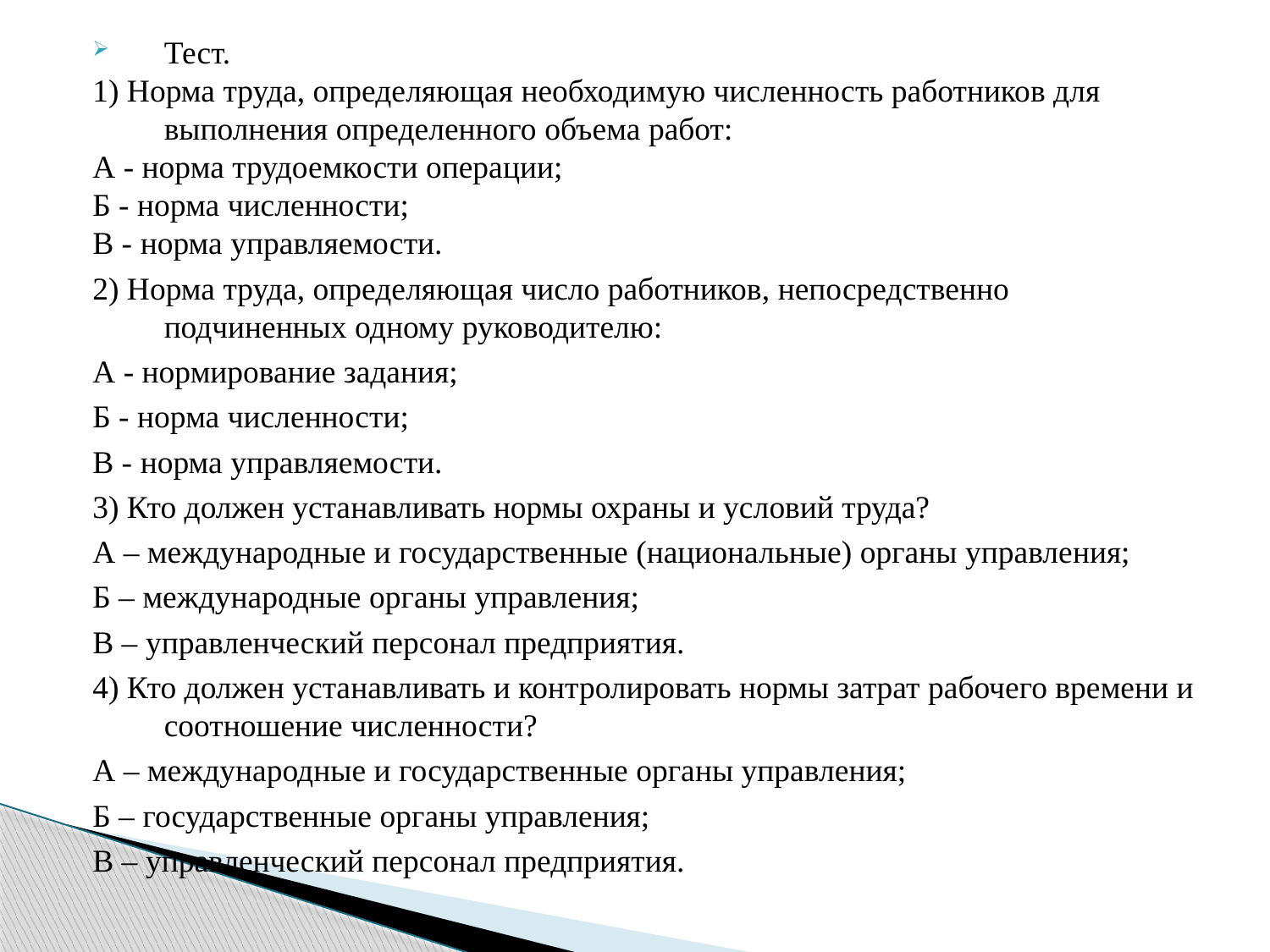

Тест.
1) Норма труда, определяющая необходимую численность работников для выполнения определенного объема работ:
А - норма трудоемкости операции;
Б - норма численности;
В - норма управляемости.
2) Норма труда, определяющая число работников, непосредственно подчиненных одному руководителю:
А - нормирование задания;
Б - норма численности;
В - норма управляемости.
3) Кто должен устанавливать нормы охраны и условий труда?
А – международные и государственные (национальные) органы управления;
Б – международные органы управления;
В – управленческий персонал предприятия.
4) Кто должен устанавливать и контролировать нормы затрат рабочего времени и соотношение численности?
А – международные и государственные органы управления;
Б – государственные органы управления;
В – управленческий персонал предприятия.